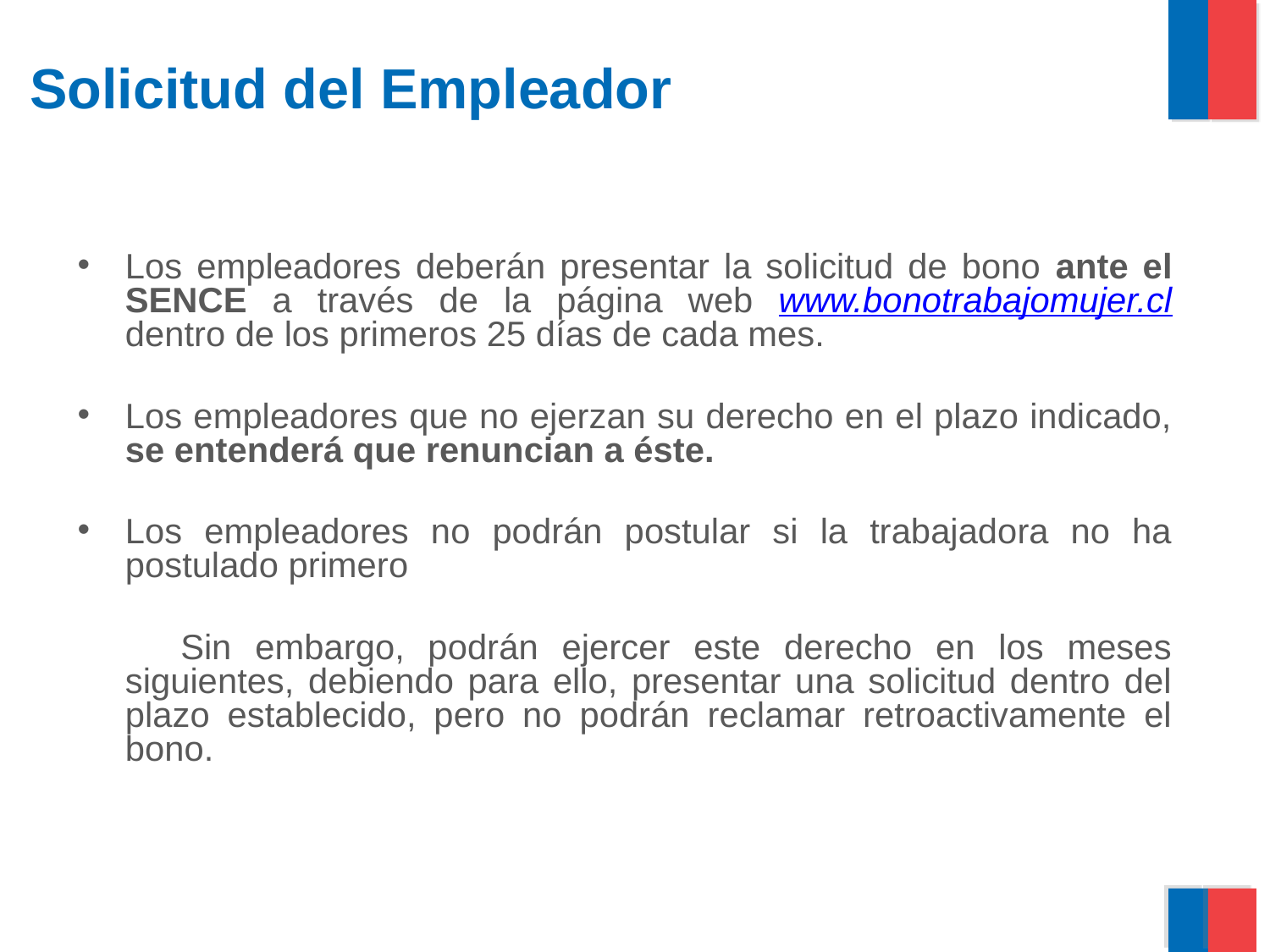

# Solicitud del Empleador

Los empleadores deberán presentar la solicitud de bono ante el SENCE a través de la página web www.bonotrabajomujer.cl dentro de los primeros 25 días de cada mes.

Los empleadores que no ejerzan su derecho en el plazo indicado, se entenderá que renuncian a éste.

Los empleadores no podrán postular si la trabajadora no ha postulado primero

    	Sin embargo, podrán ejercer este derecho en los meses siguientes, debiendo para ello, presentar una solicitud dentro del plazo establecido, pero no podrán reclamar retroactivamente el bono.